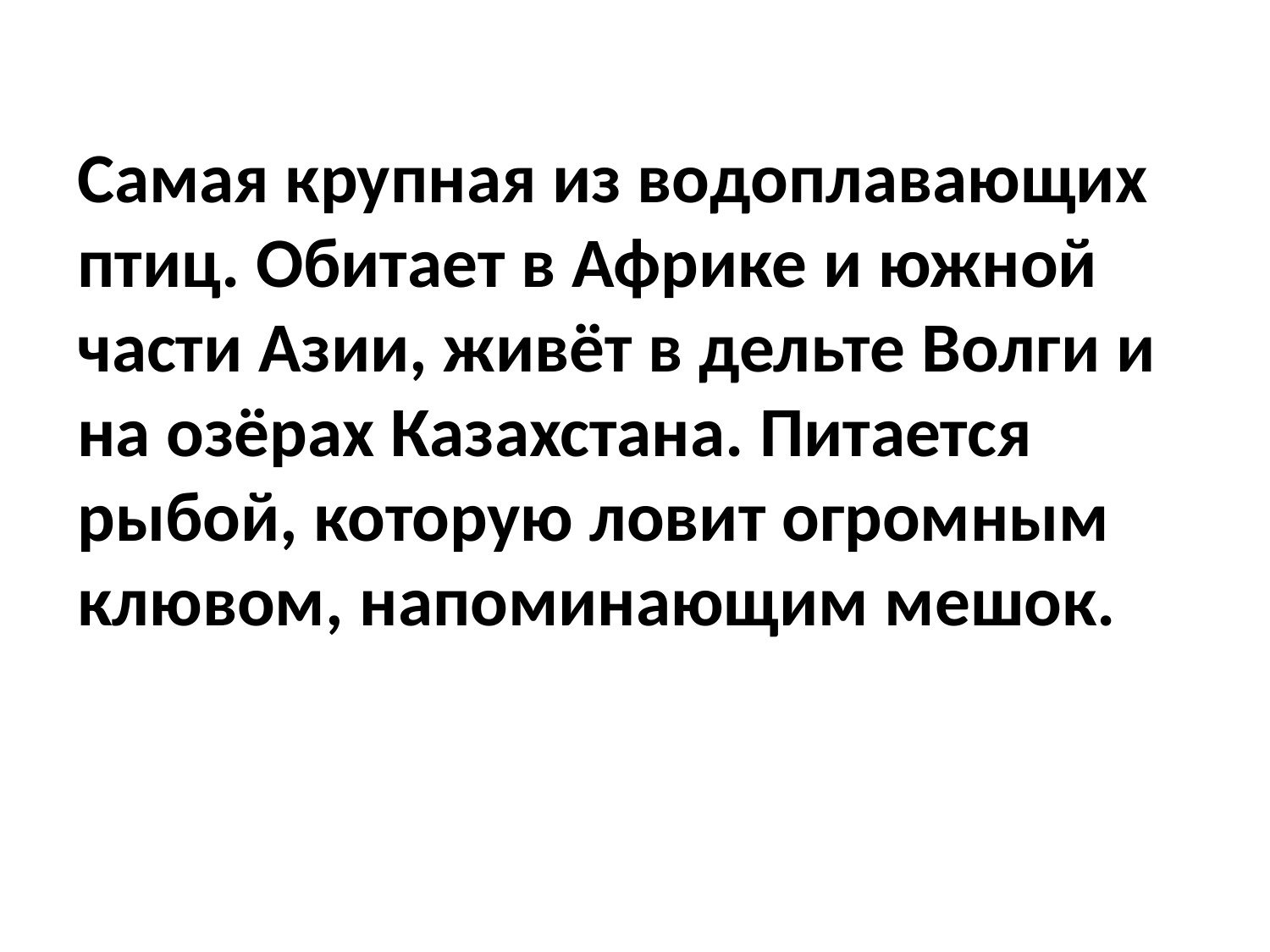

Самая крупная из водоплавающих птиц. Обитает в Африке и южной части Азии, живёт в дельте Волги и на озёрах Казахстана. Питается рыбой, которую ловит огромным клювом, напоминающим мешок.